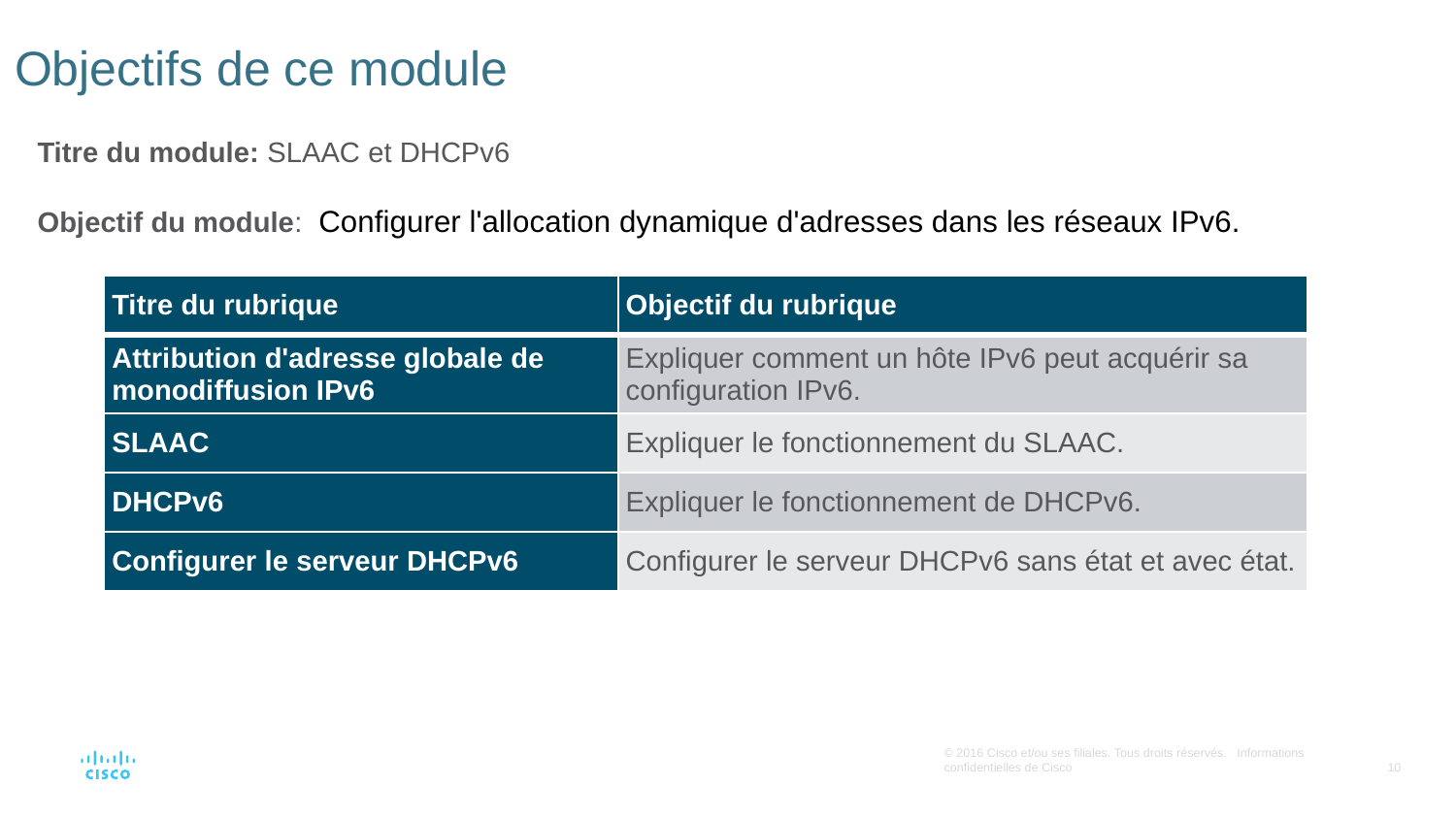

# Objectifs de ce module
Titre du module: SLAAC et DHCPv6

Objectif du module:  Configurer l'allocation dynamique d'adresses dans les réseaux IPv6.
| Titre du rubrique | Objectif du rubrique |
| --- | --- |
| Attribution d'adresse globale de monodiffusion IPv6 | Expliquer comment un hôte IPv6 peut acquérir sa configuration IPv6. |
| SLAAC | Expliquer le fonctionnement du SLAAC. |
| DHCPv6 | Expliquer le fonctionnement de DHCPv6. |
| Configurer le serveur DHCPv6 | Configurer le serveur DHCPv6 sans état et avec état. |